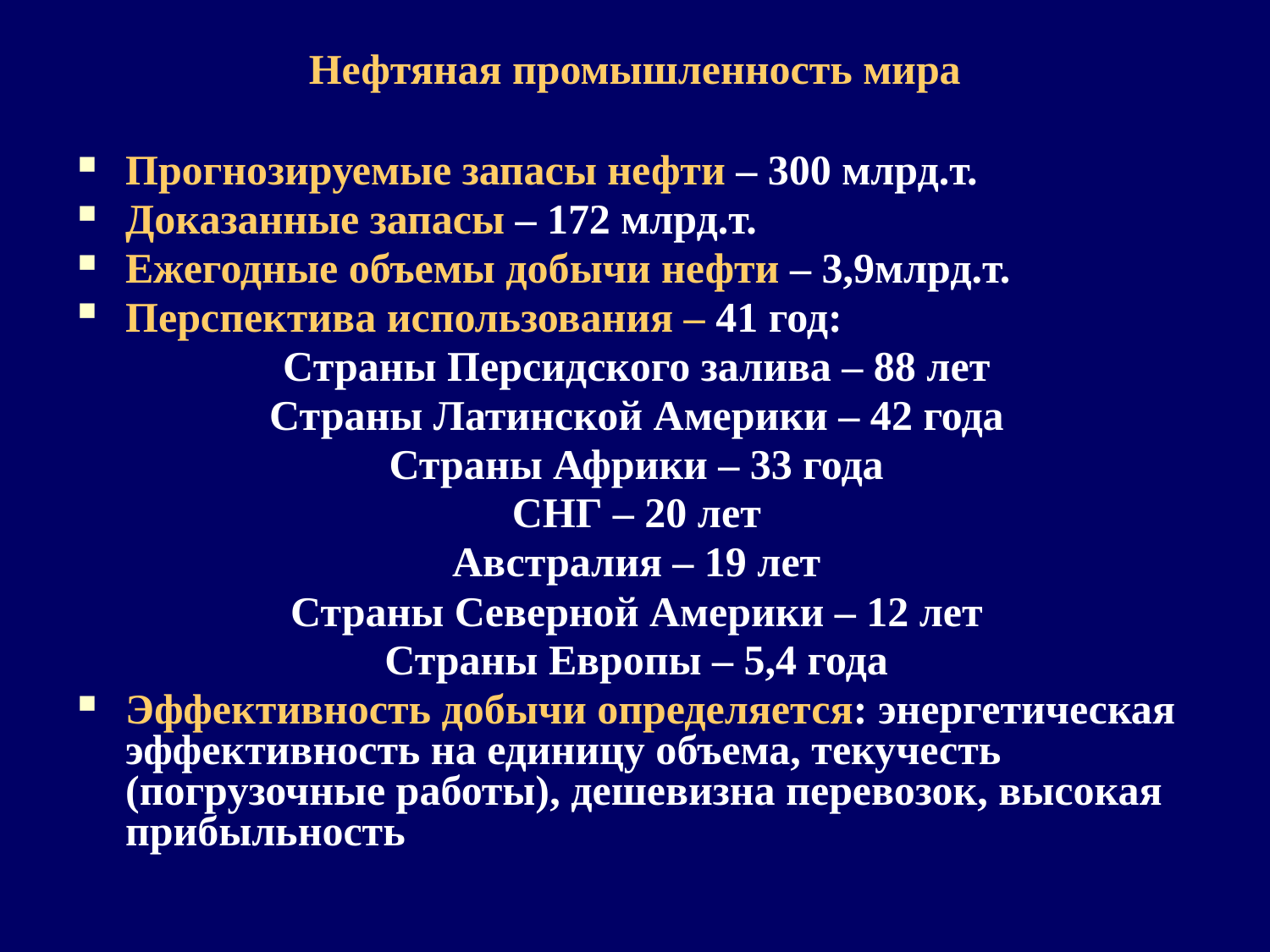

# Нефтяная промышленность мира
Прогнозируемые запасы нефти – 300 млрд.т.
Доказанные запасы – 172 млрд.т.
Ежегодные объемы добычи нефти – 3,9млрд.т.
Перспектива использования – 41 год:
Cтраны Персидского залива – 88 лет
Страны Латинской Америки – 42 года
Страны Африки – 33 года
СНГ – 20 лет
Австралия – 19 лет
Страны Cеверной Америки – 12 лет
Страны Европы – 5,4 года
Эффективность добычи определяется: энергетическая эффективность на единицу объема, текучесть (погрузочные работы), дешевизна перевозок, высокая прибыльность